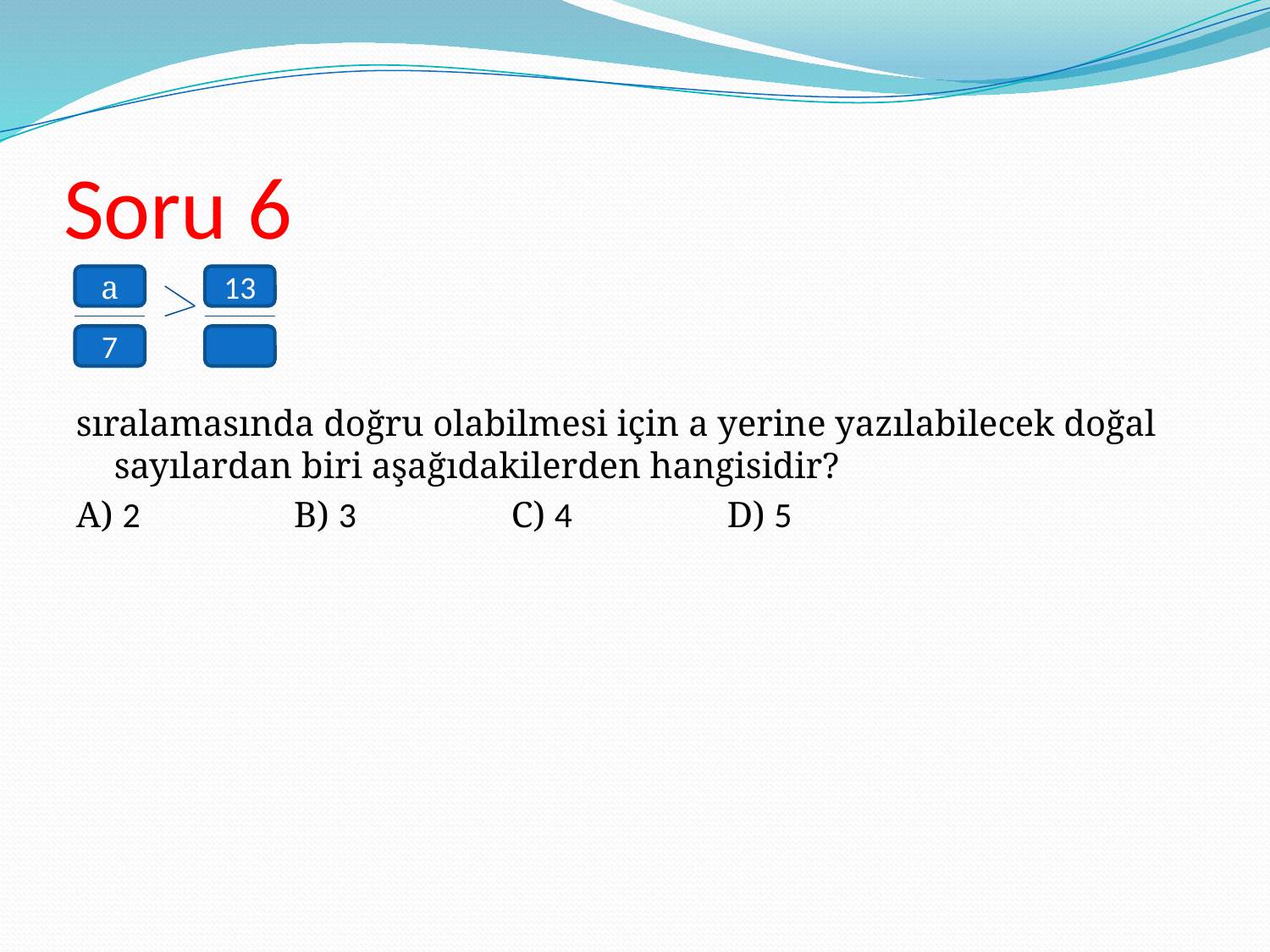

# Soru 6
a
13

sıralamasında doğru olabilmesi için a yerine yazılabilecek doğal sayılardan biri aşağıdakilerden hangisidir?
A) 2                 B) 3                 C) 4                 D) 5
7
21